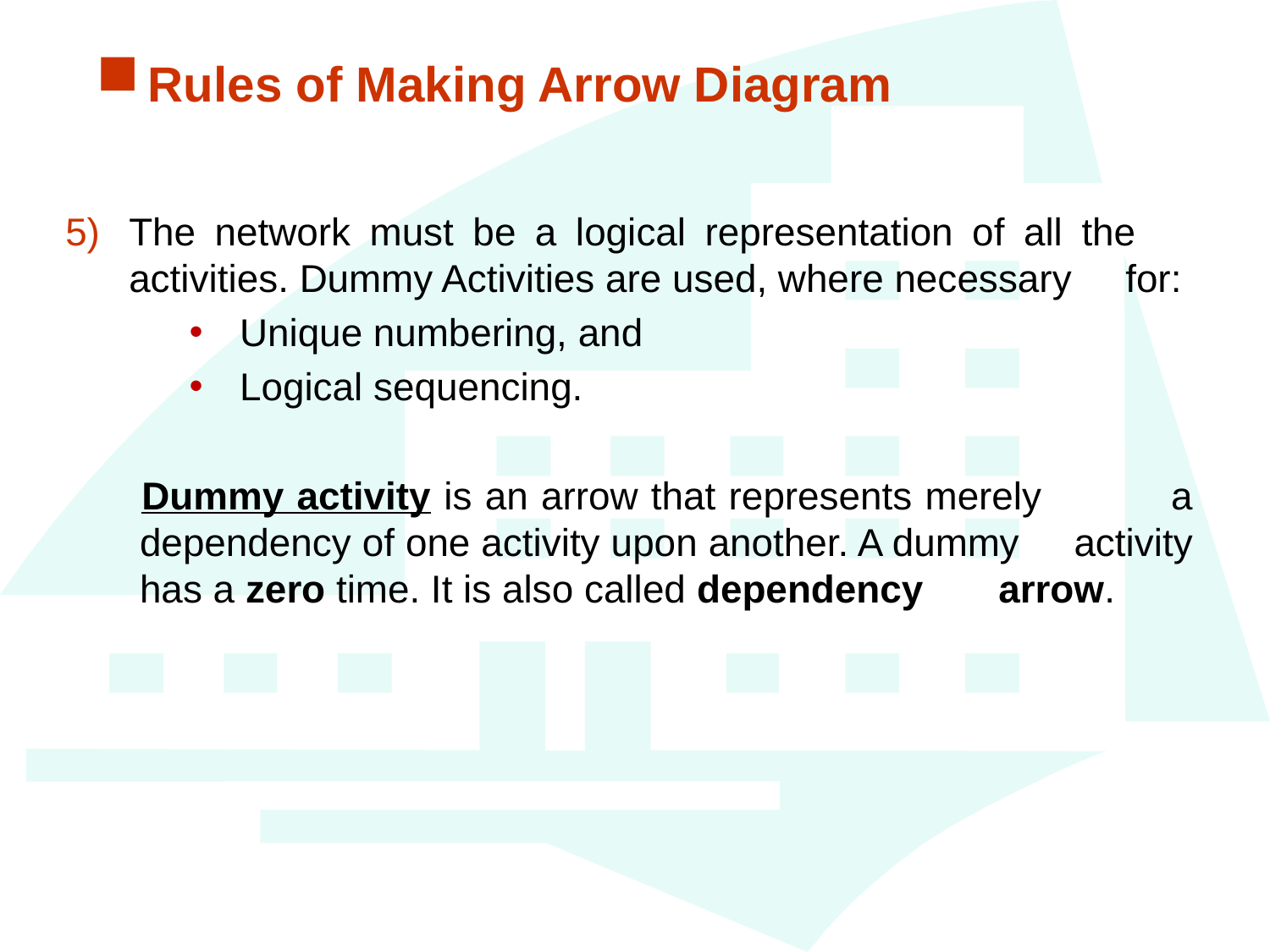

Rules of Making Arrow Diagram
The network must be a logical representation of all the    activities. Dummy Activities are used, where necessary     for:
Unique numbering, and
Logical sequencing.

Dummy activity is an arrow that represents merely          a dependency of one activity upon another. A dummy     activity has a zero time. It is also called dependency       arrow.